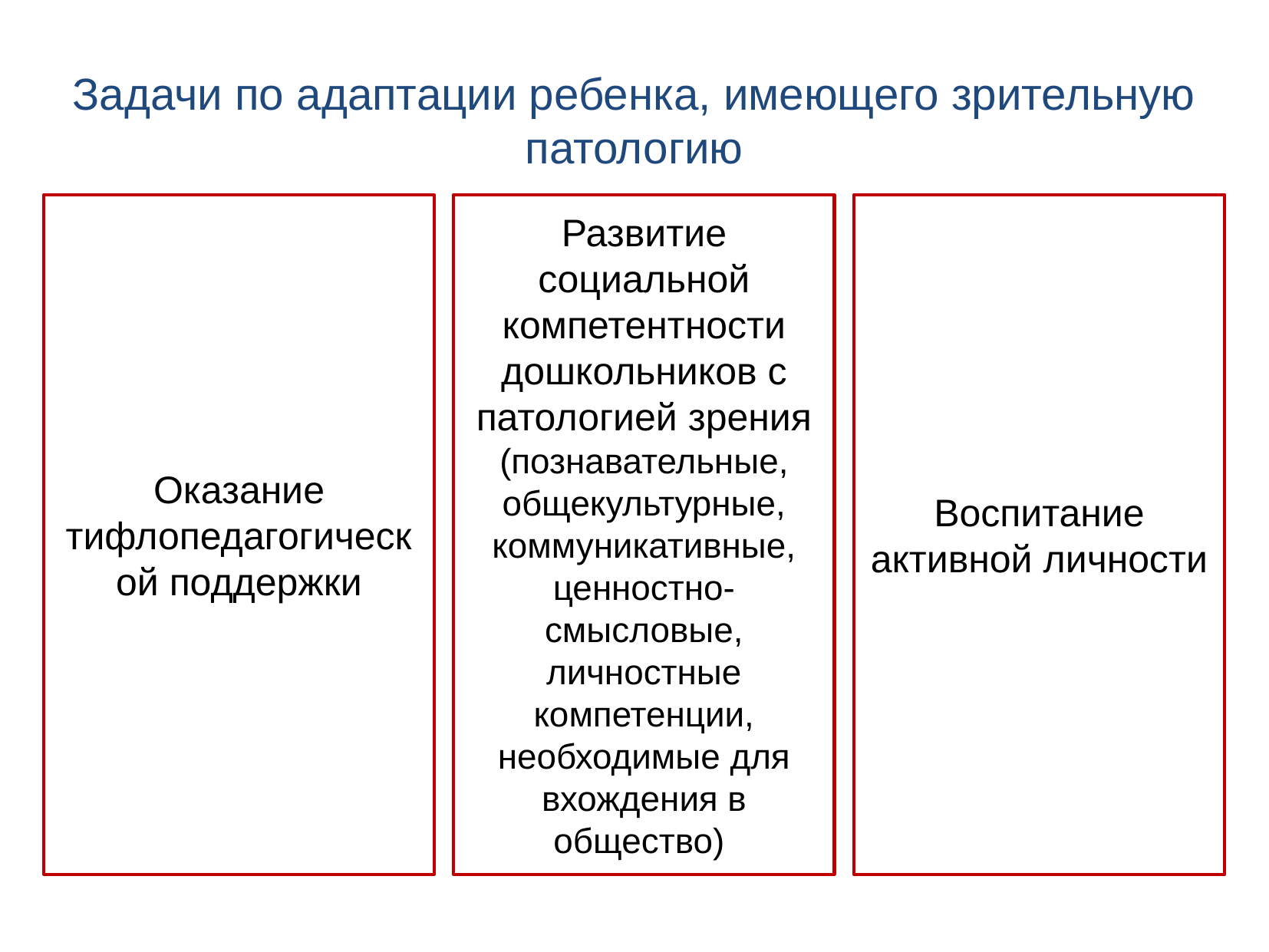

Задачи по адаптации ребенка, имеющего зрительную патологию
Оказание тифлопедагогической поддержки
Развитие социальной компетентности дошкольников с патологией зрения (познавательные, общекультурные, коммуникативные, ценностно-смысловые, личностные компетенции, необходимые для вхождения в общество)
Воспитание активной личности